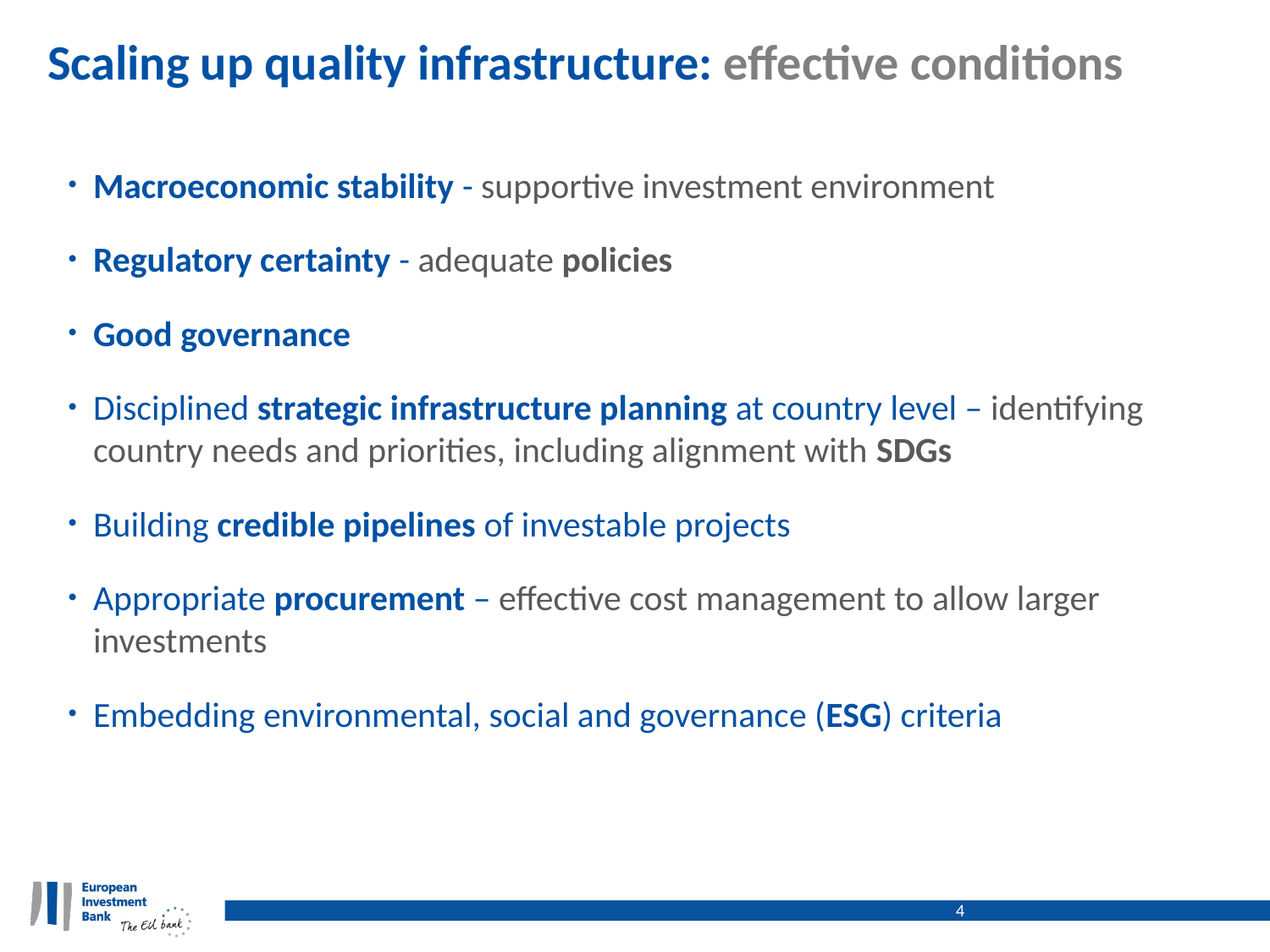

# Scaling up quality infrastructure: effective conditions
Macroeconomic stability - supportive investment environment
Regulatory certainty - adequate policies
Good governance
Disciplined strategic infrastructure planning at country level – identifying country needs and priorities, including alignment with SDGs
Building credible pipelines of investable projects
Appropriate procurement – effective cost management to allow larger investments
Embedding environmental, social and governance (ESG) criteria

4